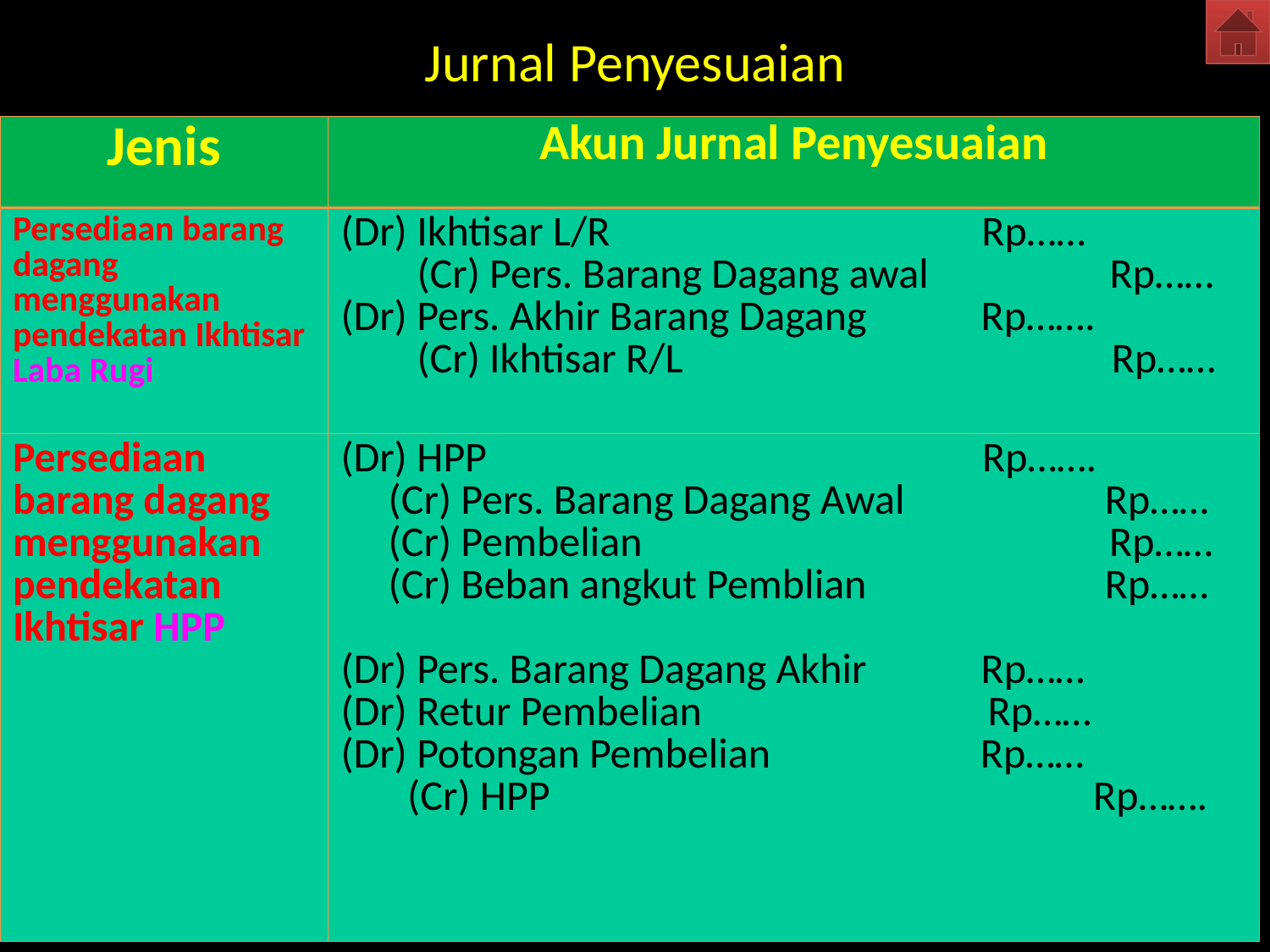

# Jurnal Penyesuaian
| Jenis | Akun Jurnal Penyesuaian |
| --- | --- |
| Persediaan barang dagang menggunakan pendekatan Ikhtisar Laba Rugi | (Dr) Ikhtisar L/R Rp…… (Cr) Pers. Barang Dagang awal Rp…… (Dr) Pers. Akhir Barang Dagang Rp……. (Cr) Ikhtisar R/L Rp…… |
| Persediaan barang dagang menggunakan pendekatan Ikhtisar HPP | (Dr) HPP Rp……. (Cr) Pers. Barang Dagang Awal Rp…… (Cr) Pembelian Rp…… (Cr) Beban angkut Pemblian Rp…… (Dr) Pers. Barang Dagang Akhir Rp…… (Dr) Retur Pembelian Rp…… (Dr) Potongan Pembelian Rp…… (Cr) HPP Rp……. |